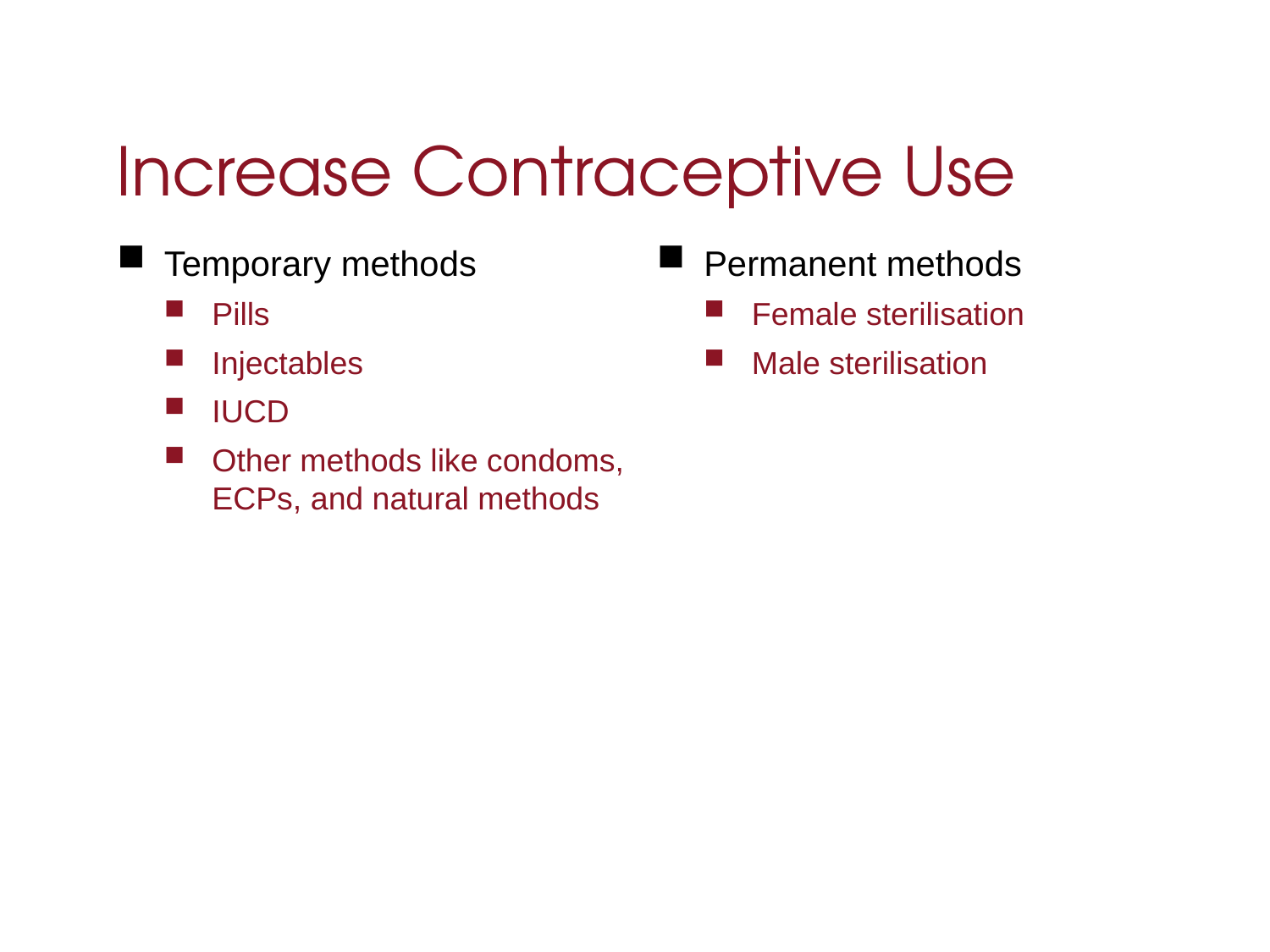

# Increase Contraceptive Use
Temporary methods
Pills
Injectables
IUCD
Other methods like condoms, ECPs, and natural methods
Permanent methods
Female sterilisation
Male sterilisation